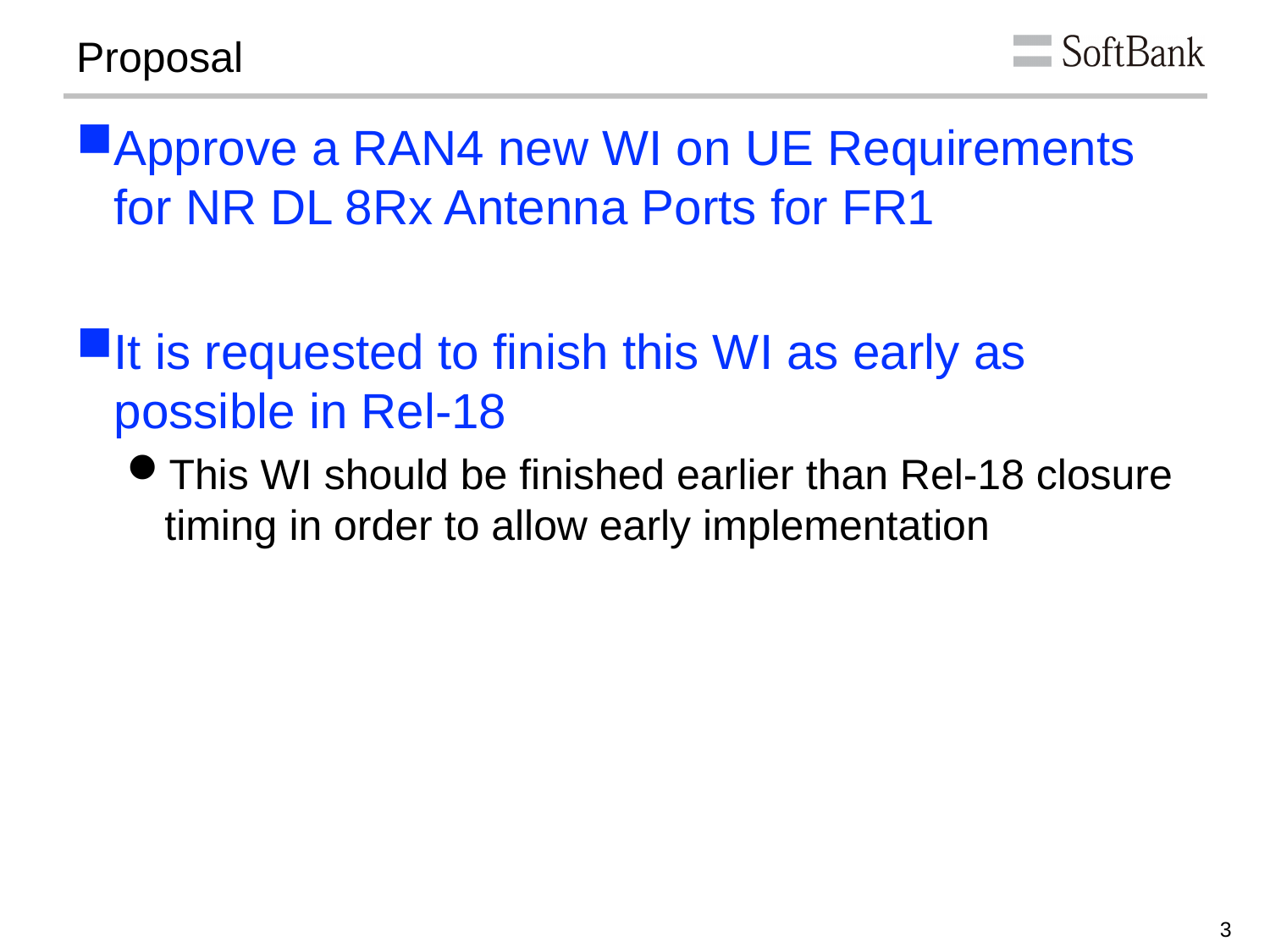

# Proposal
Approve a RAN4 new WI on UE Requirements for NR DL 8Rx Antenna Ports for FR1

It is requested to finish this WI as early as possible in Rel-18
This WI should be finished earlier than Rel-18 closure timing in order to allow early implementation